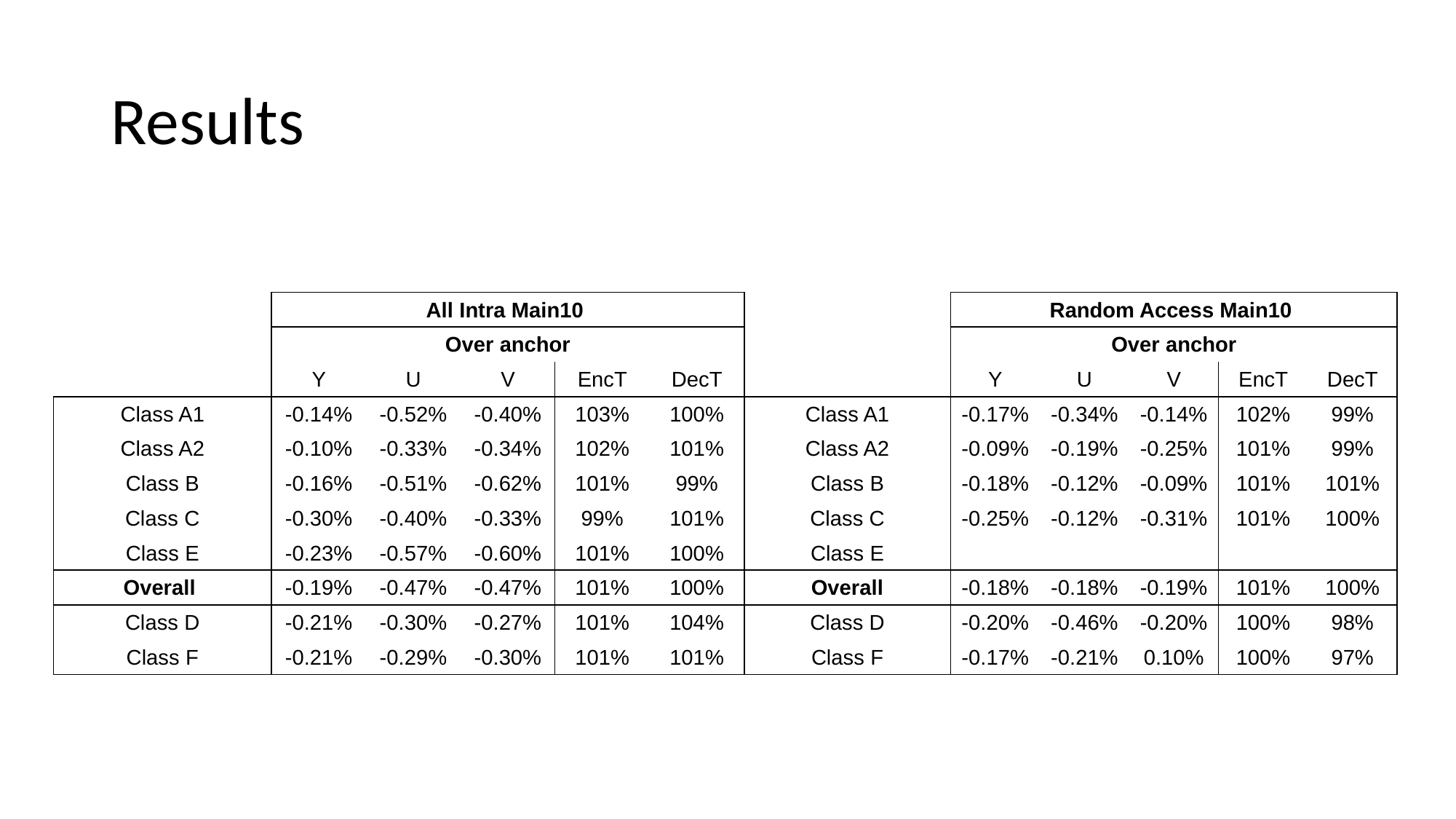

# Results
|  | All Intra Main10 |  |  |  |  |
| --- | --- | --- | --- | --- | --- |
|  | Over anchor |  |  |  |  |
|  | Y | U | V | EncT | DecT |
| Class A1 | -0.14% | -0.52% | -0.40% | 103% | 100% |
| Class A2 | -0.10% | -0.33% | -0.34% | 102% | 101% |
| Class B | -0.16% | -0.51% | -0.62% | 101% | 99% |
| Class C | -0.30% | -0.40% | -0.33% | 99% | 101% |
| Class E | -0.23% | -0.57% | -0.60% | 101% | 100% |
| Overall | -0.19% | -0.47% | -0.47% | 101% | 100% |
| Class D | -0.21% | -0.30% | -0.27% | 101% | 104% |
| Class F | -0.21% | -0.29% | -0.30% | 101% | 101% |
|  | Random Access Main10 |  |  |  |  |
| --- | --- | --- | --- | --- | --- |
|  | Over anchor |  |  |  |  |
|  | Y | U | V | EncT | DecT |
| Class A1 | -0.17% | -0.34% | -0.14% | 102% | 99% |
| Class A2 | -0.09% | -0.19% | -0.25% | 101% | 99% |
| Class B | -0.18% | -0.12% | -0.09% | 101% | 101% |
| Class C | -0.25% | -0.12% | -0.31% | 101% | 100% |
| Class E |  |  |  |  |  |
| Overall | -0.18% | -0.18% | -0.19% | 101% | 100% |
| Class D | -0.20% | -0.46% | -0.20% | 100% | 98% |
| Class F | -0.17% | -0.21% | 0.10% | 100% | 97% |